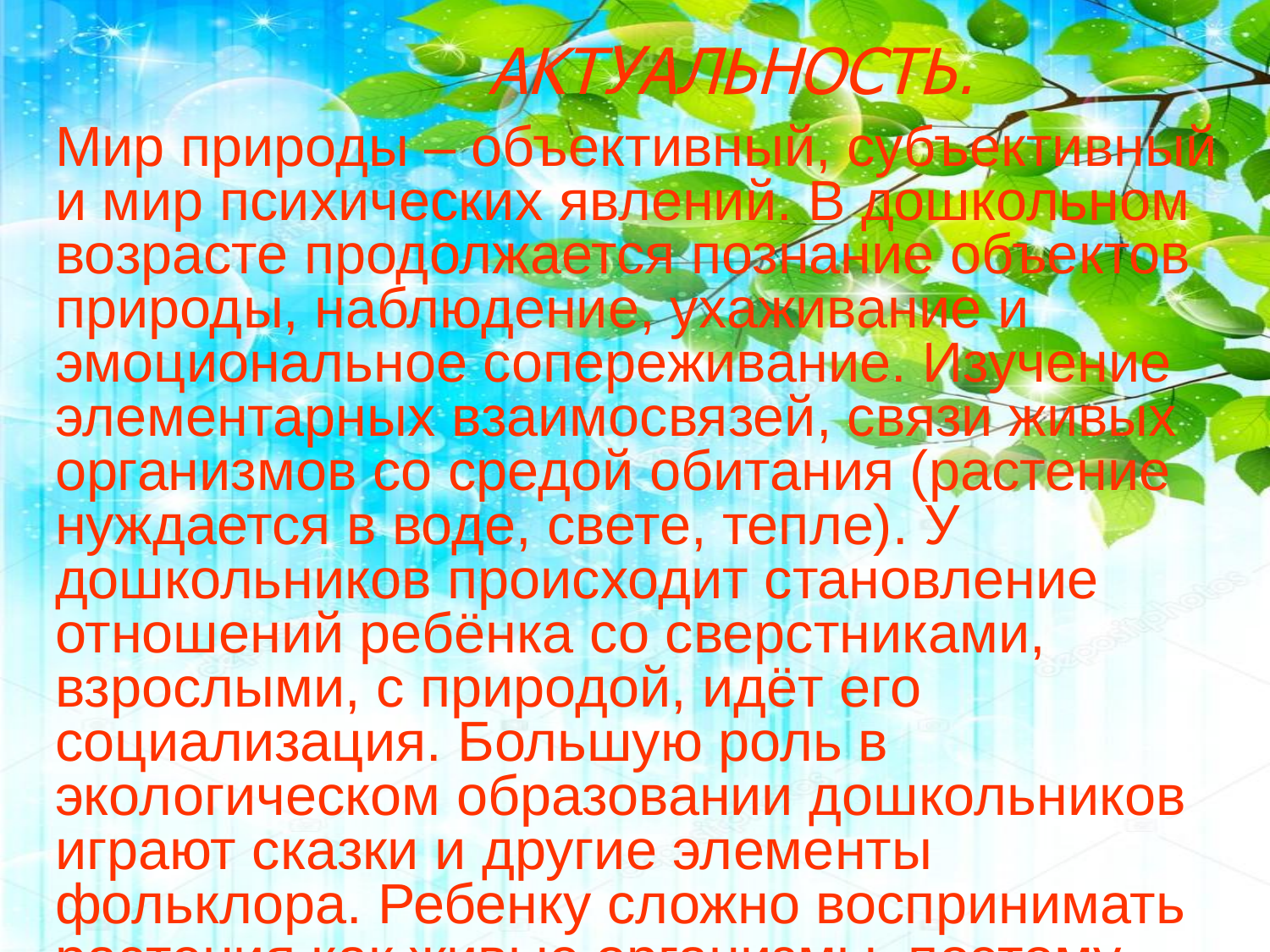

# АКТУАЛЬНОСТЬ.
Мир природы – объективный, субъективный и мир психических явлений. В дошкольном возрасте продолжается познание объектов природы, наблюдение, ухаживание и эмоциональное сопереживание. Изучение элементарных взаимосвязей, связи живых организмов со средой обитания (растение нуждается в воде, свете, тепле). У дошкольников происходит становление отношений ребёнка со сверстниками, взрослыми, с природой, идёт его социализация. Большую роль в экологическом образовании дошкольников играют сказки и другие элементы фольклора. Ребенку сложно воспринимать растения как живые организмы, поэтому прививать детям интерес и гуманное отношение к растительному миру очень трудно.